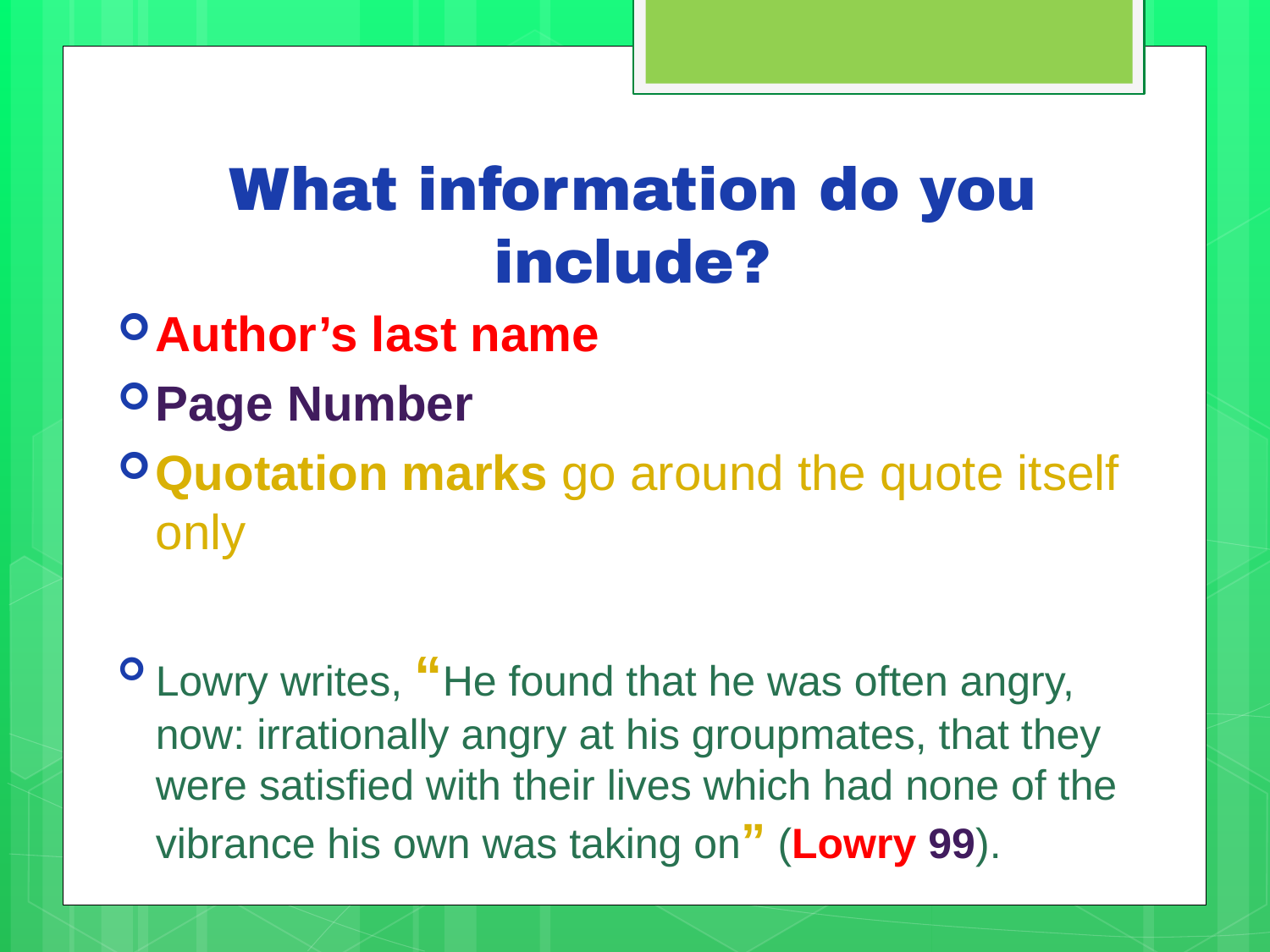

# What information do you include?
Author’s last name
Page Number
Quotation marks go around the quote itself only

Lowry writes, “He found that he was often angry, now: irrationally angry at his groupmates, that they were satisfied with their lives which had none of the vibrance his own was taking on” (Lowry 99).